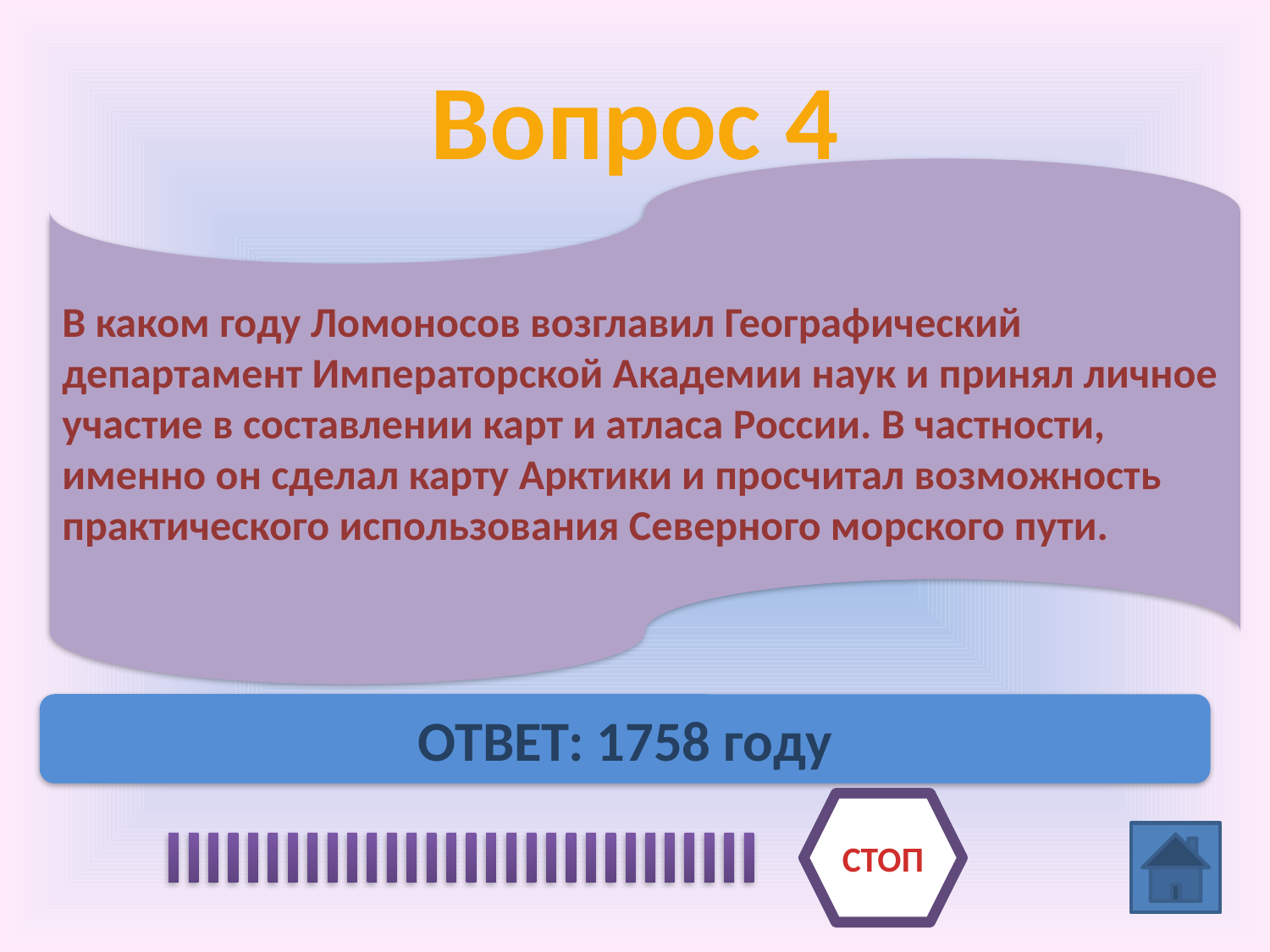

# Вопрос 4
В каком году Ломоносов возглавил Географический департамент Императорской Академии наук и принял личное участие в составлении карт и атласа России. В частности, именно он сделал карту Арктики и просчитал возможность практического использования Северного морского пути.

ОТВЕТ: 1758 году
СТОП